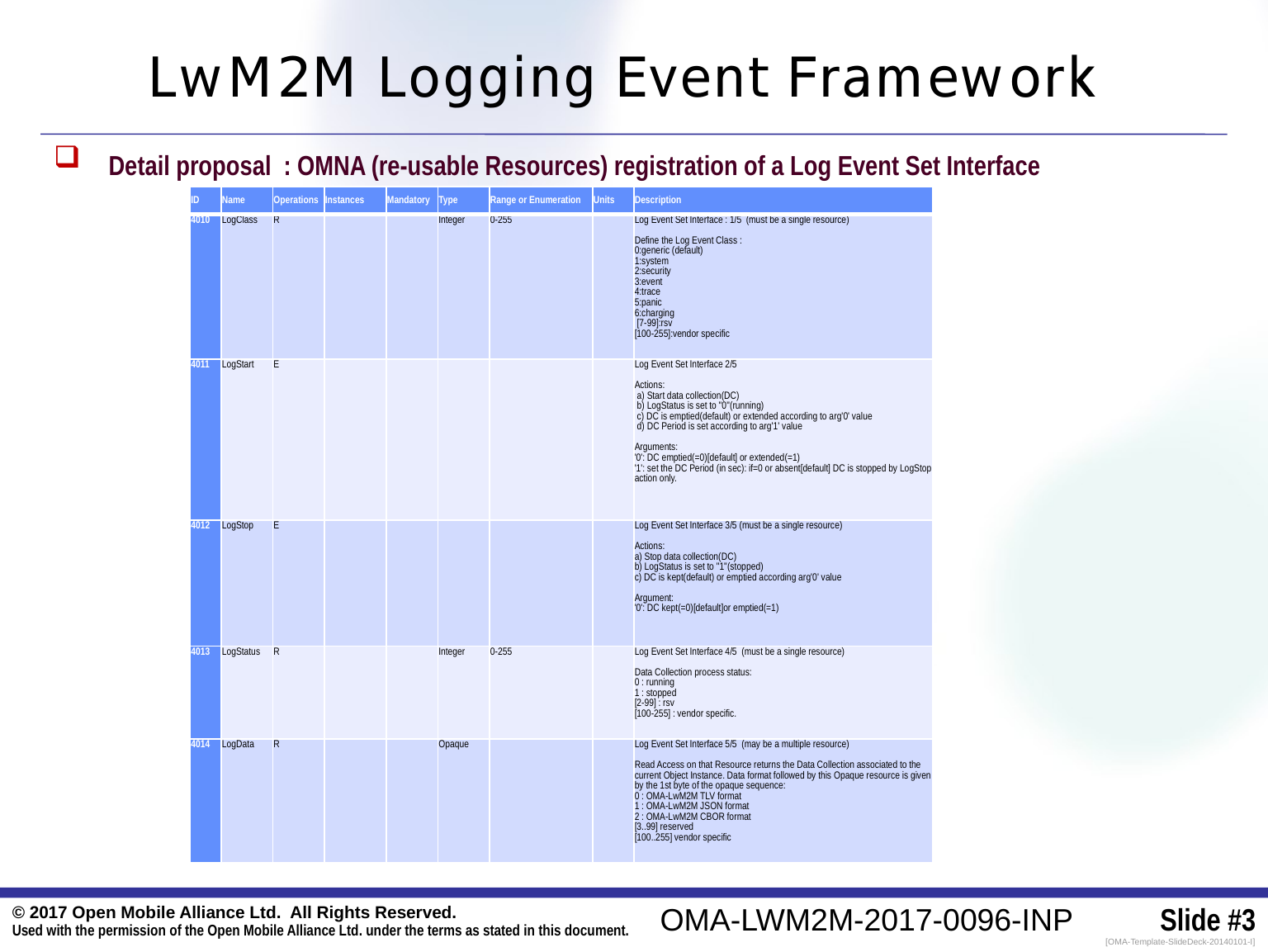

LwM2M Logging Event Framework
 Detail proposal  : OMNA (re-usable Resources) registration of a Log Event Set Interface

| ID | Name | Operations | Instances | Mandatory | Type | Range or Enumeration | Units | Description |
| --- | --- | --- | --- | --- | --- | --- | --- | --- |
| 4010 | LogClass | R |  |  | Integer | 0-255 |  | Log Event Set Interface : 1/5 (must be a single resource) Define the Log Event Class : 0:generic (default) 1:system 2:security 3:event 4:trace 5:panic 6:charging [7-99]:rsv [100-255]:vendor specific |
| 4011 | LogStart | E |  |  |  |  |  | Log Event Set Interface 2/5 Actions: a) Start data collection(DC) b) LogStatus is set to "0"(running) c) DC is emptied(default) or extended according to arg'0' value d) DC Period is set according to arg'1' value Arguments: '0': DC emptied(=0)[default] or extended(=1) '1': set the DC Period (in sec): if=0 or absent[default] DC is stopped by LogStop action only. |
| 4012 | LogStop | E |  |  |  |  |  | Log Event Set Interface 3/5 (must be a single resource) Actions: a) Stop data collection(DC) b) LogStatus is set to "1"(stopped) c) DC is kept(default) or emptied according arg'0' value Argument: '0': DC kept(=0)[default]or emptied(=1) |
| 4013 | LogStatus | R |  |  | Integer | 0-255 |  | Log Event Set Interface 4/5 (must be a single resource) Data Collection process status: 0 : running 1 : stopped [2-99] : rsv [100-255] : vendor specific. |
| 4014 | LogData | R |  |  | Opaque |  |  | Log Event Set Interface 5/5 (may be a multiple resource) Read Access on that Resource returns the Data Collection associated to the current Object Instance. Data format followed by this Opaque resource is given by the 1st byte of the opaque sequence: 0 : OMA-LwM2M TLV format 1 : OMA-LwM2M JSON format 2 : OMA-LwM2M CBOR format [3..99] reserved [100..255] vendor specific |